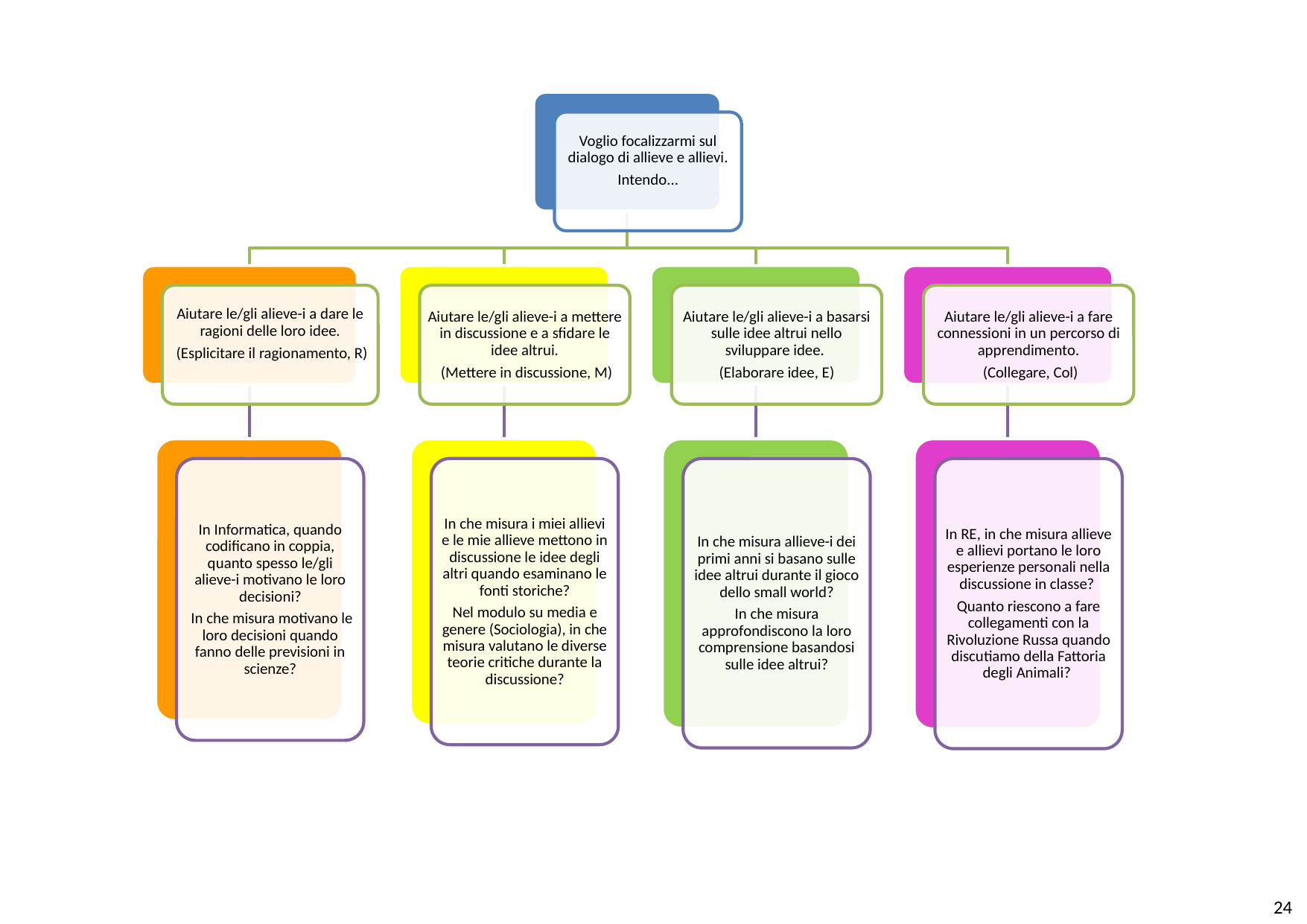

Voglio focalizzarmi sul dialogo di allieve e allievi.
Intendo...

Aiutare le/gli alieve-i a dare le ragioni delle loro idee.
 (Esplicitare il ragionamento, R)

Aiutare le/gli alieve-i a mettere in discussione e a sfidare le idee altrui.
 (Mettere in discussione, M)
Aiutare le/gli alieve-i a basarsi sulle idee altrui nello sviluppare idee.
(Elaborare idee, E)
Aiutare le/gli alieve-i a fare connessioni in un percorso di apprendimento.
 (Collegare, Col)

In Informatica, quando codificano in coppia, quanto spesso le/gli alieve-i motivano le loro decisioni?
 In che misura motivano le loro decisioni quando fanno delle previsioni in scienze?
In che misura i miei allievi e le mie allieve mettono in discussione le idee degli altri quando esaminano le fonti storiche?
Nel modulo su media e genere (Sociologia), in che misura valutano le diverse teorie critiche durante la discussione?
In che misura allieve-i dei primi anni si basano sulle idee altrui durante il gioco dello small world?
In che misura approfondiscono la loro comprensione basandosi sulle idee altrui?
In RE, in che misura allieve e allievi portano le loro esperienze personali nella discussione in classe?
Quanto riescono a fare collegamenti con la Rivoluzione Russa quando discutiamo della Fattoria degli Animali?
24